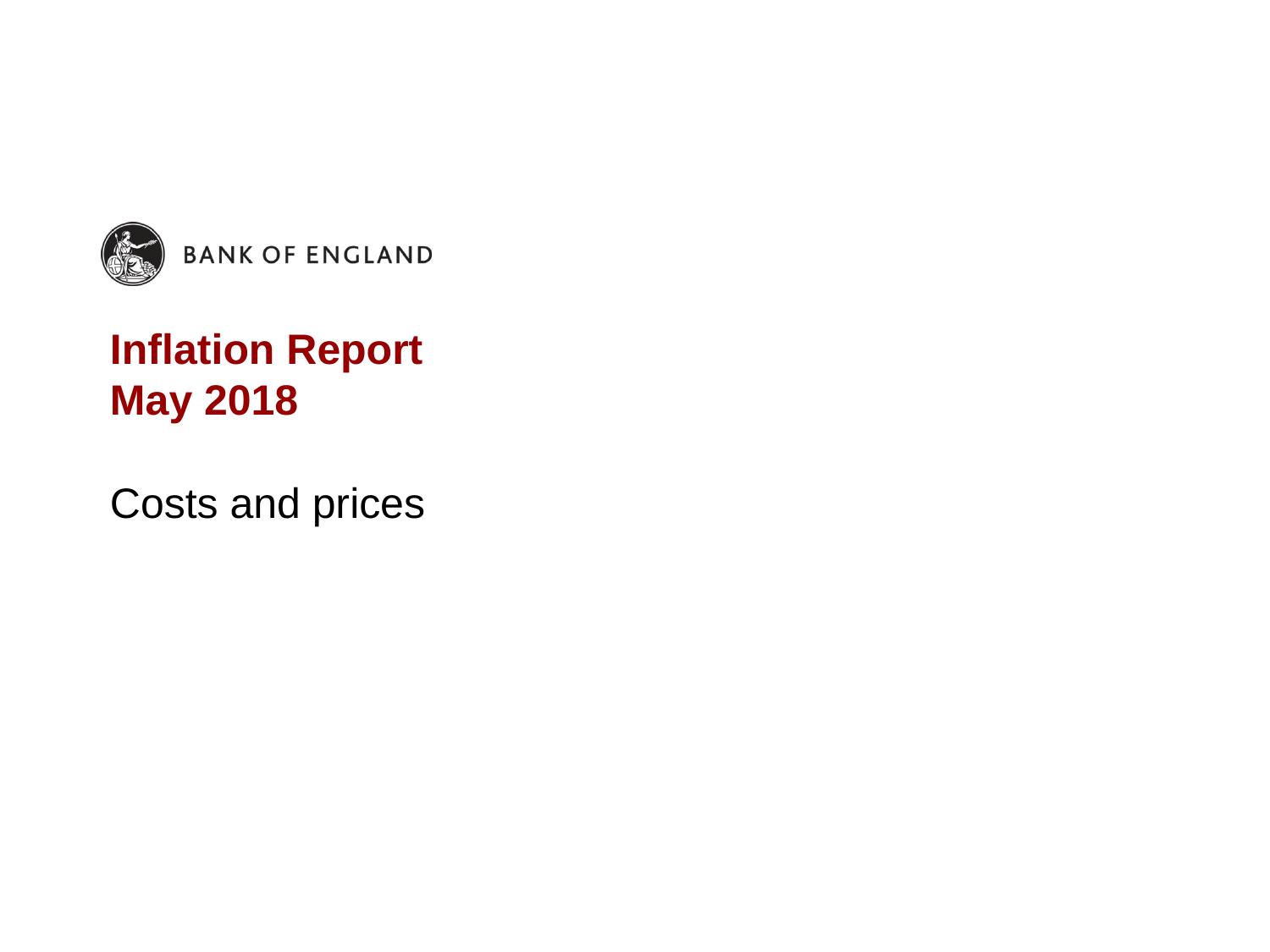

# Inflation Report May 2018
Costs and prices